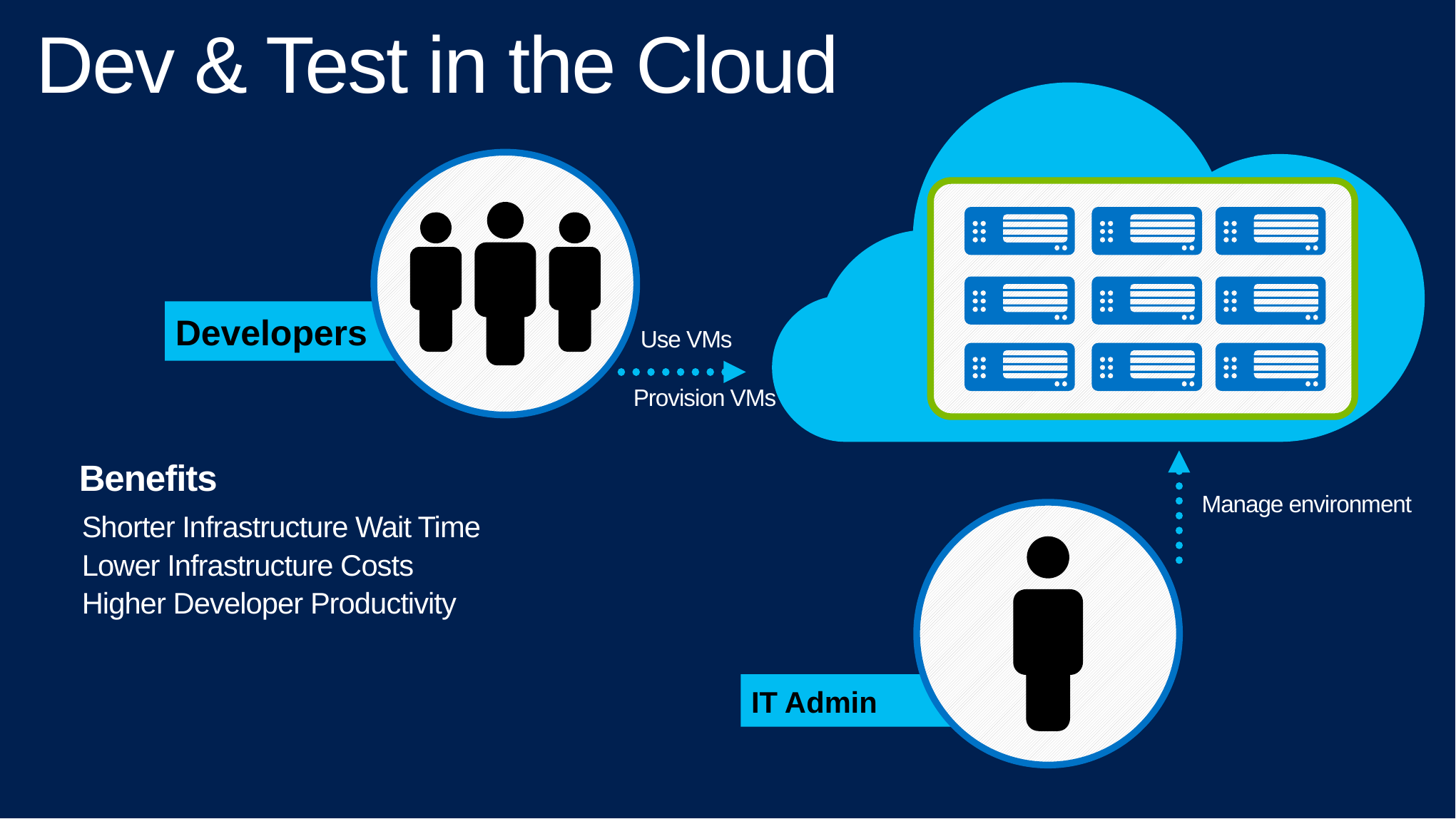

# Dev & Test in the Cloud

Developers
Use VMs
Provision VMs
Benefits
Manage environment
Shorter Infrastructure Wait Time
Lower Infrastructure Costs
Higher Developer Productivity

IT Admin